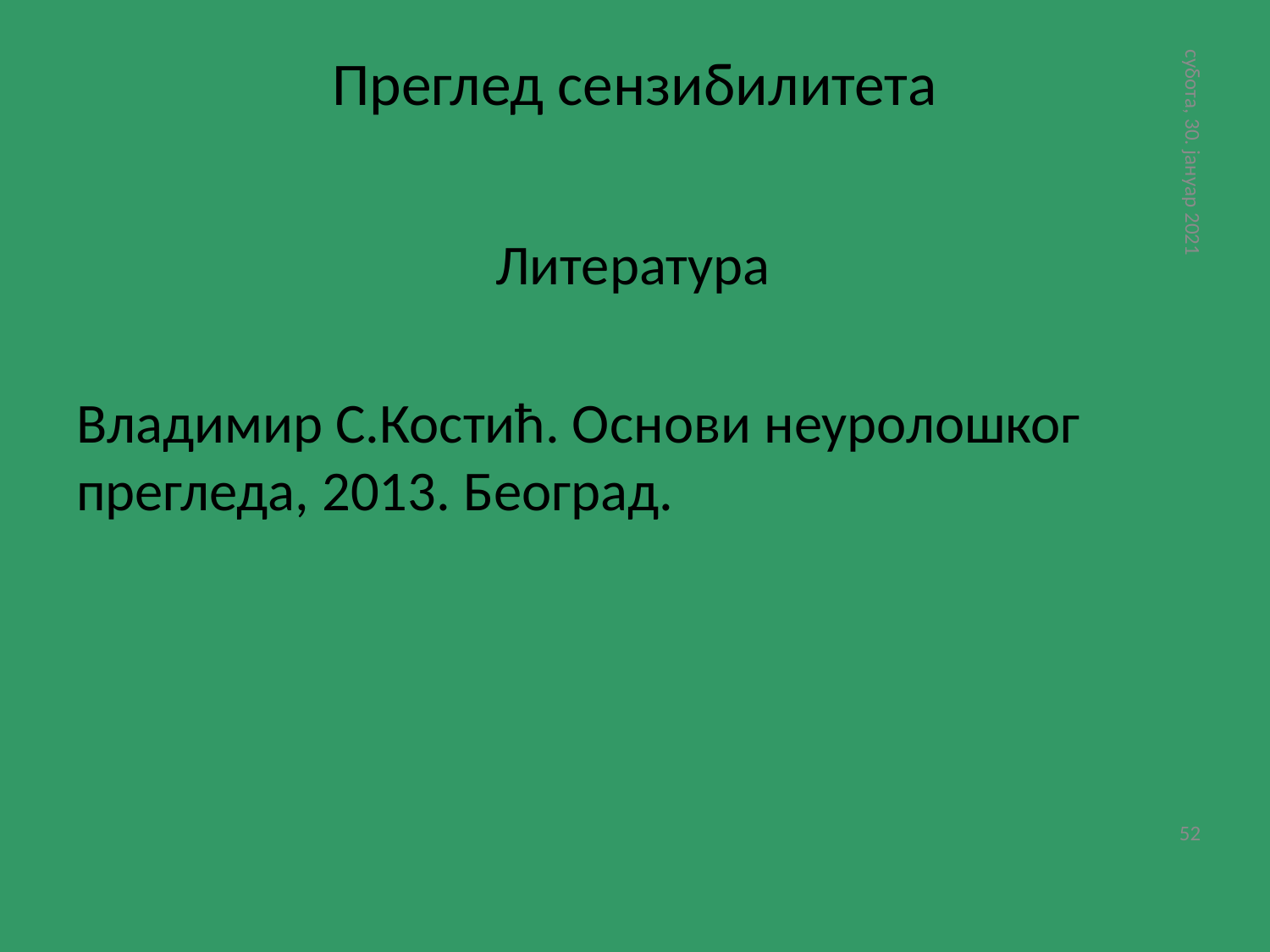

# Преглед сензибилитета
субота, 30. јануар 2021
                                 Литература

Владимир С.Костић. Основи неуролошког прегледа, 2013. Београд.
52